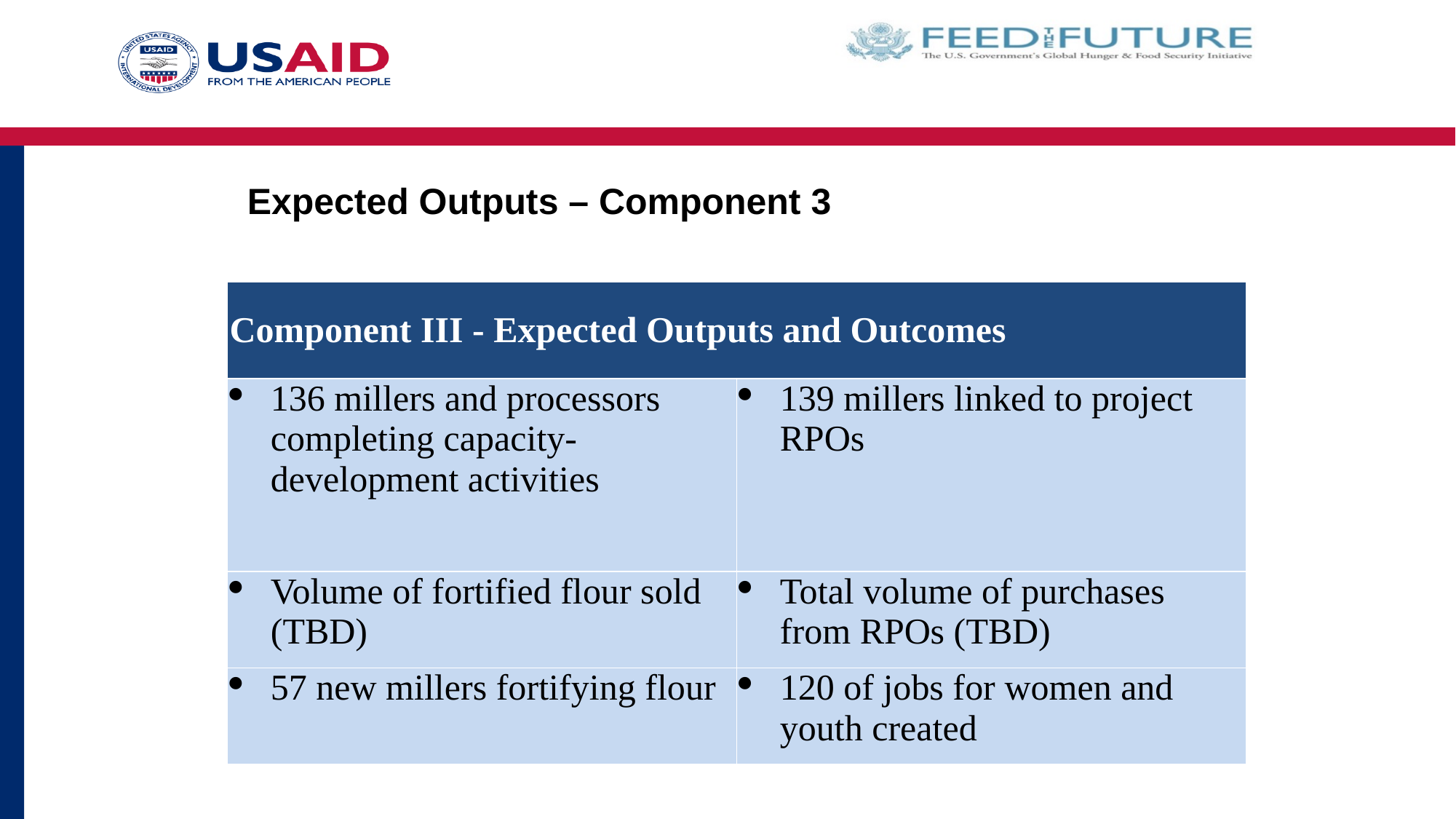

# Expected Outputs – Component 3
| Component III - Expected Outputs and Outcomes |  |
| --- | --- |
| 136 millers and processors completing capacity-development activities | 139 millers linked to project RPOs |
| Volume of fortified flour sold (TBD) | Total volume of purchases from RPOs (TBD) |
| 57 new millers fortifying flour | 120 of jobs for women and youth created |